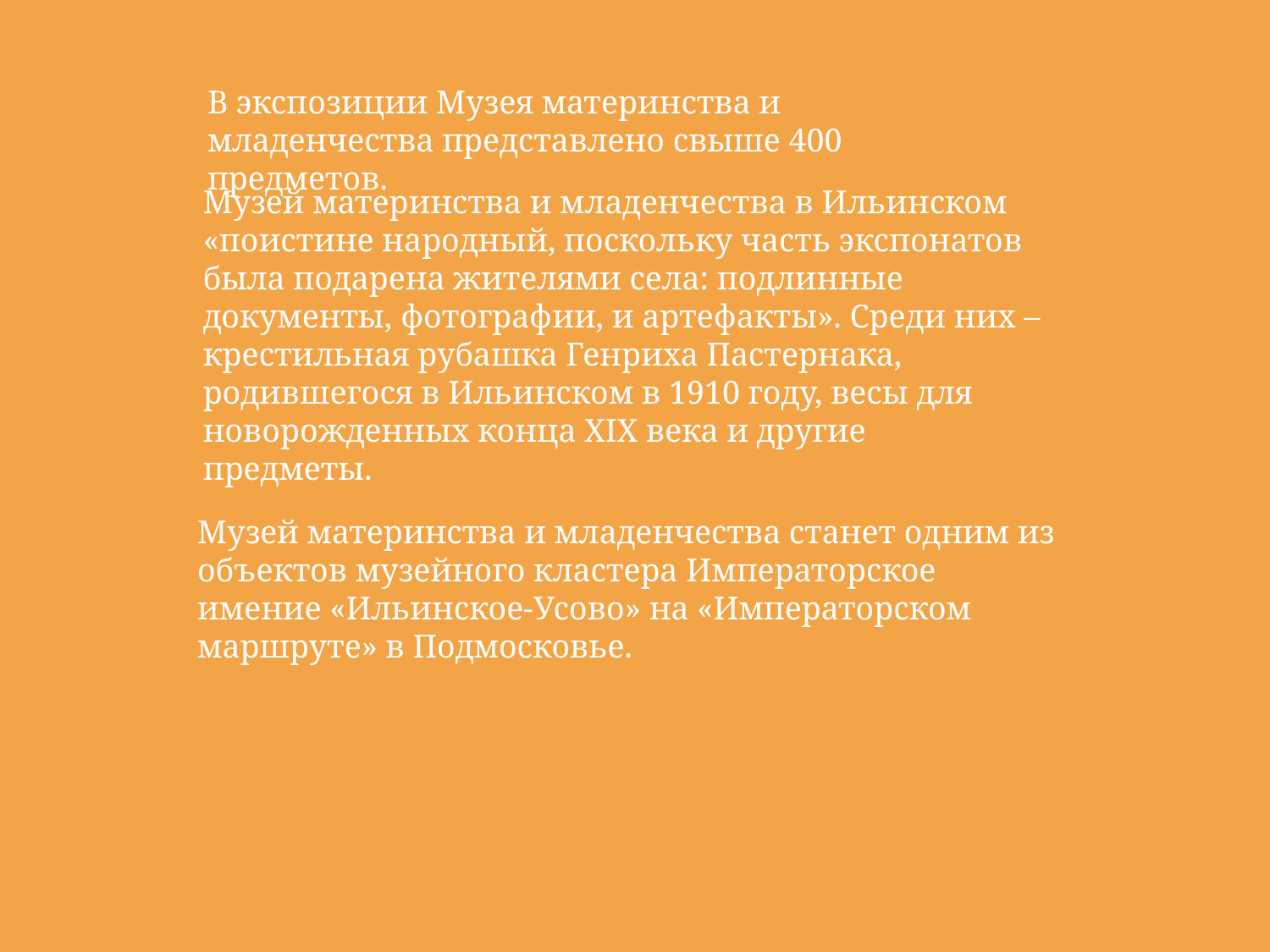

В экспозиции Музея материнства и младенчества представлено свыше 400 предметов.
Музей материнства и младенчества в Ильинском «поистине народный, поскольку часть экспонатов была подарена жителями села: подлинные документы, фотографии, и артефакты». Среди них – крестильная рубашка Генриха Пастернака, родившегося в Ильинском в 1910 году, весы для новорожденных конца XIX века и другие предметы.
Музей материнства и младенчества станет одним из объектов музейного кластера Императорское имение «Ильинское-Усово» на «Императорском маршруте» в Подмосковье.